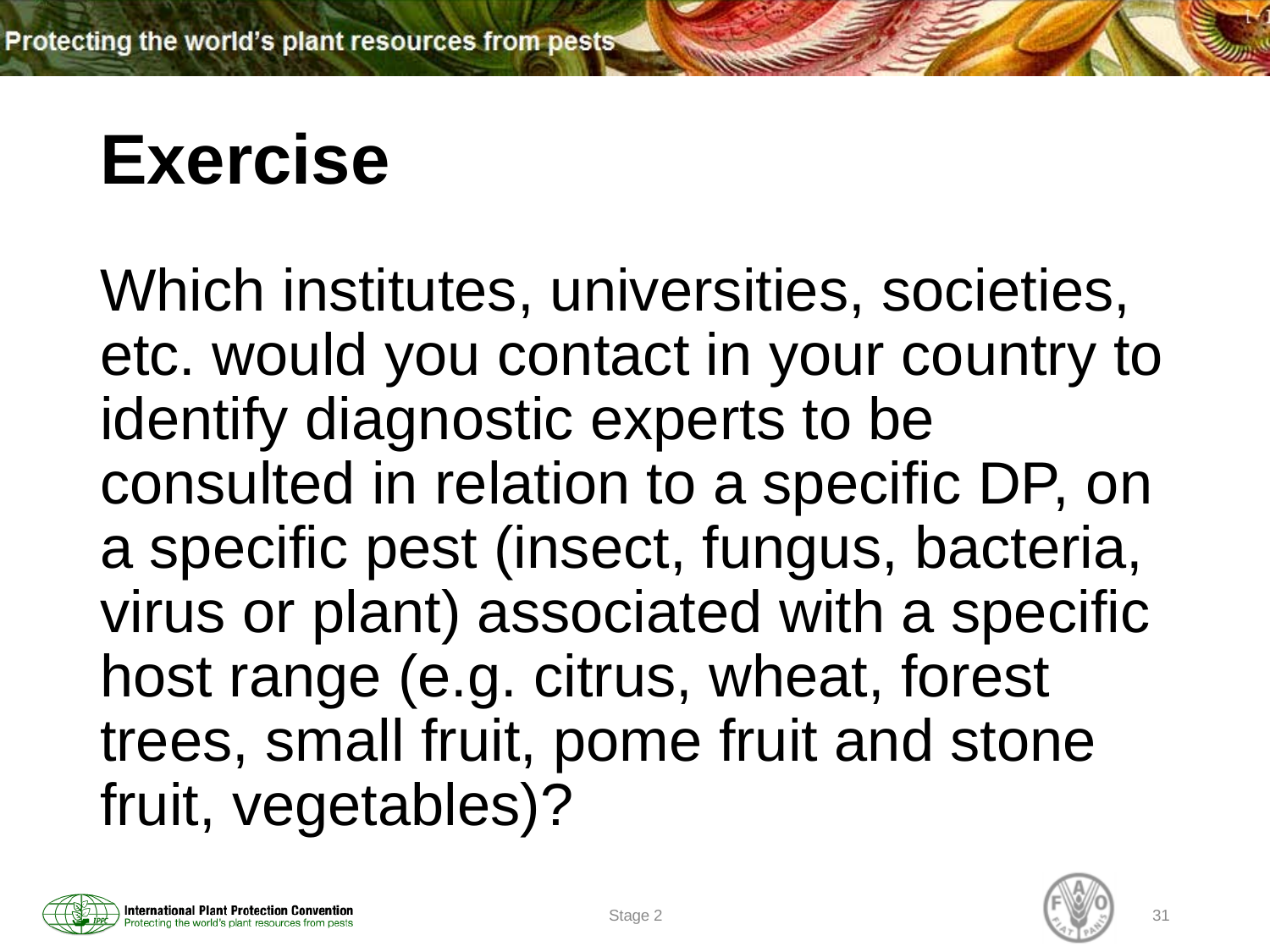

# Exercise
Which institutes, universities, societies, etc. would you contact in your country to identify diagnostic experts to be consulted in relation to a specific DP, on a specific pest (insect, fungus, bacteria, virus or plant) associated with a specific host range (e.g. citrus, wheat, forest trees, small fruit, pome fruit and stone fruit, vegetables)?
Stage 2
31